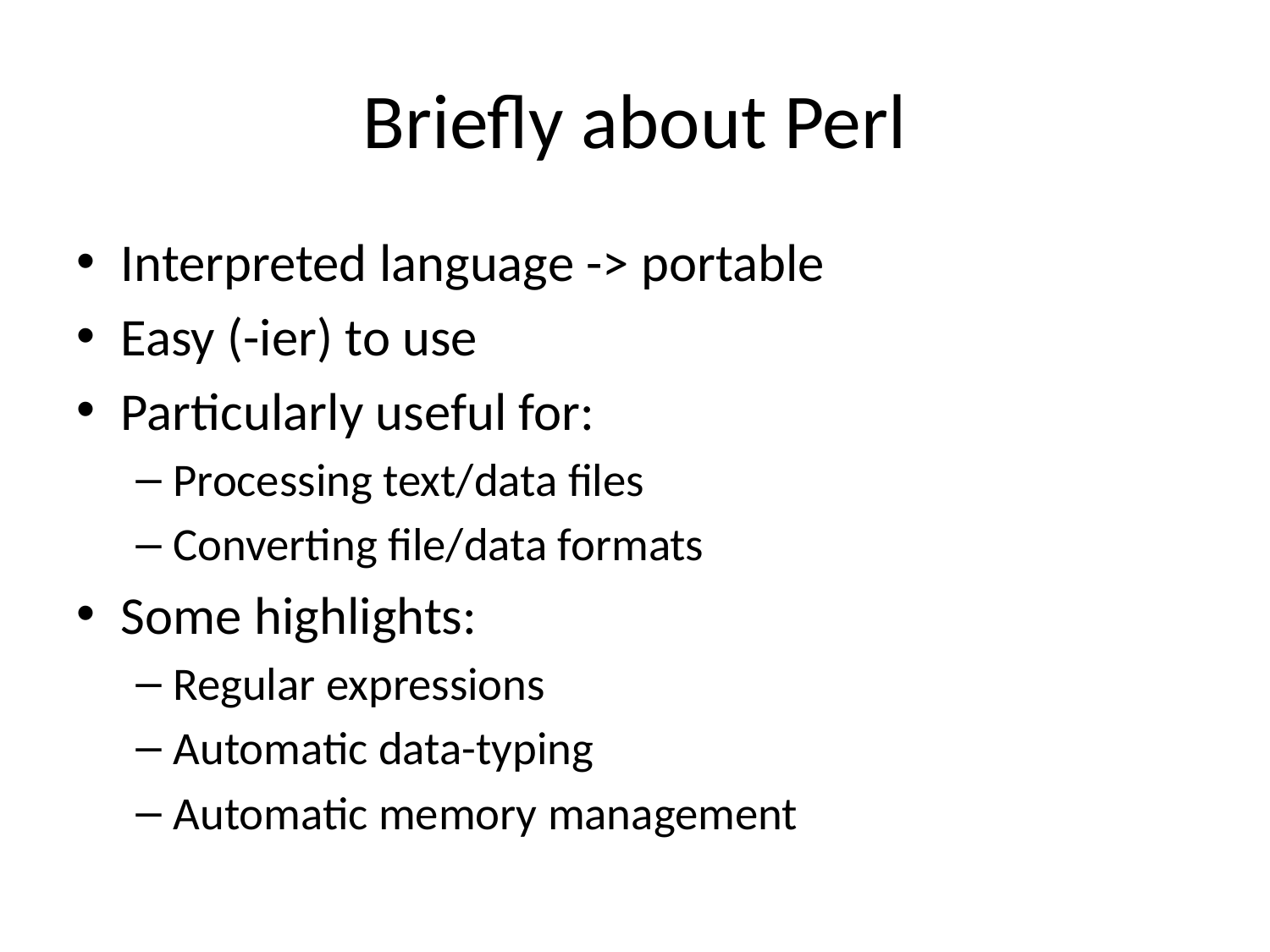

# Briefly about Perl
Interpreted language -> portable
Easy (-ier) to use
Particularly useful for:
Processing text/data files
Converting file/data formats
Some highlights:
Regular expressions
Automatic data-typing
Automatic memory management